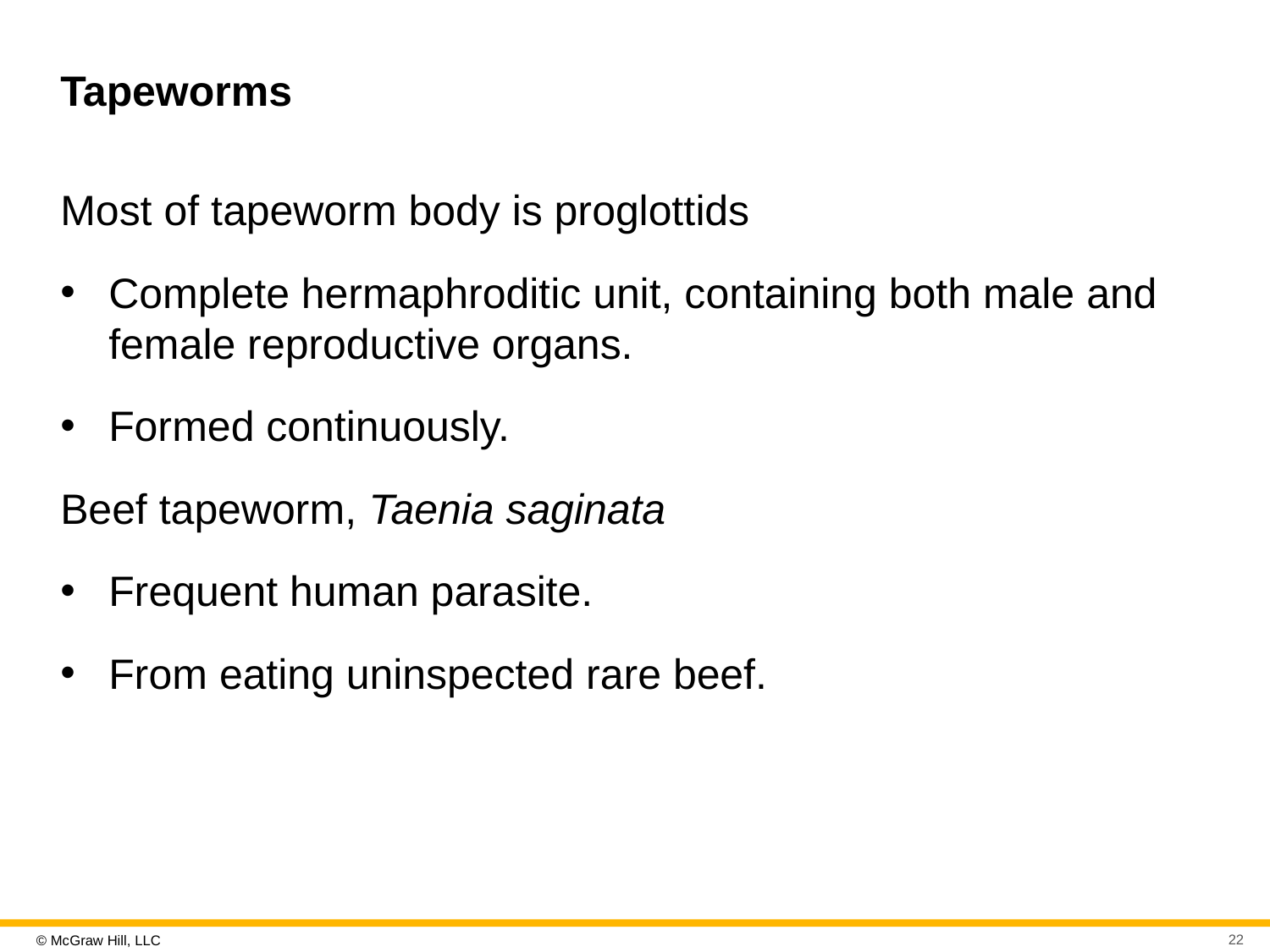

# Tapeworms
Most of tapeworm body is proglottids
Complete hermaphroditic unit, containing both male and female reproductive organs.
Formed continuously.
Beef tapeworm, Taenia saginata
Frequent human parasite.
From eating uninspected rare beef.
22